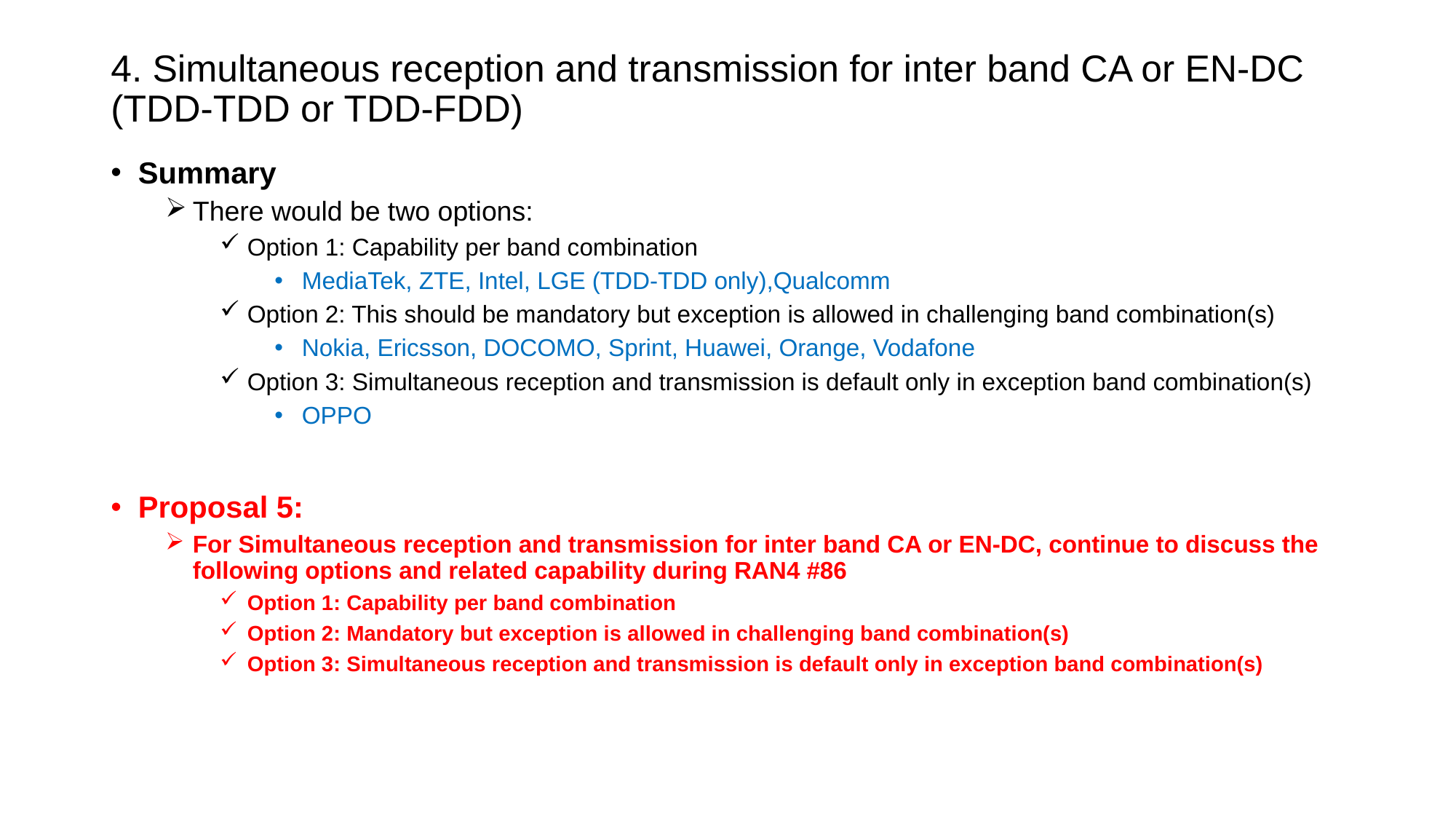

# 4. Simultaneous reception and transmission for inter band CA or EN-DC (TDD-TDD or TDD-FDD)
Summary
There would be two options:
Option 1: Capability per band combination
MediaTek, ZTE, Intel, LGE (TDD-TDD only),Qualcomm
Option 2: This should be mandatory but exception is allowed in challenging band combination(s)
Nokia, Ericsson, DOCOMO, Sprint, Huawei, Orange, Vodafone
Option 3: Simultaneous reception and transmission is default only in exception band combination(s)
OPPO

Proposal 5:
For Simultaneous reception and transmission for inter band CA or EN-DC, continue to discuss the following options and related capability during RAN4 #86
Option 1: Capability per band combination
Option 2: Mandatory but exception is allowed in challenging band combination(s)
Option 3: Simultaneous reception and transmission is default only in exception band combination(s)